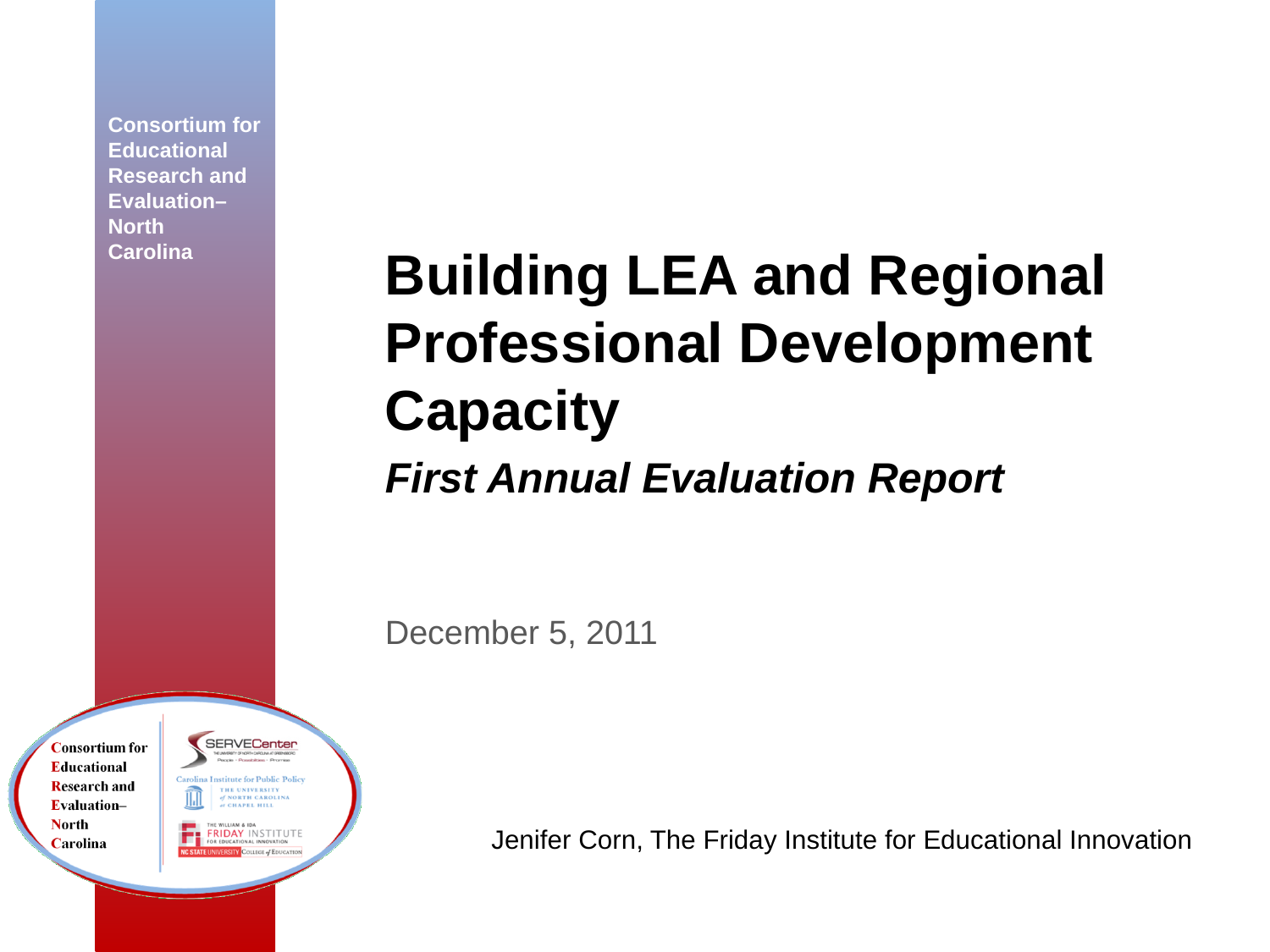

Building LEA and Regional Professional Development Capacity
First Annual Evaluation Report

December 5, 2011

Jenifer Corn, The Friday Institute for Educational Innovation